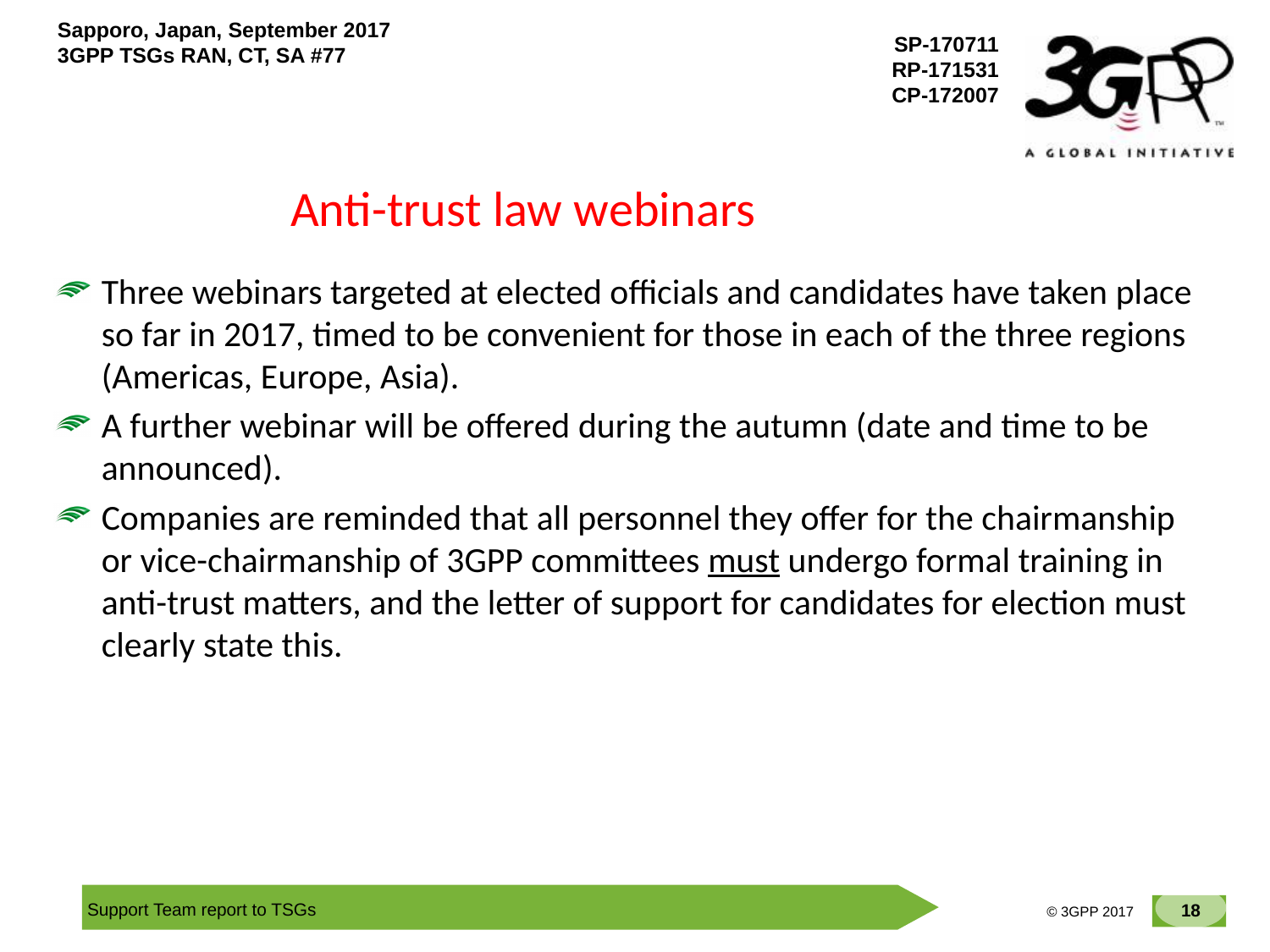

Anti-trust law webinars
Three webinars targeted at elected officials and candidates have taken place so far in 2017, timed to be convenient for those in each of the three regions (Americas, Europe, Asia).
A further webinar will be offered during the autumn (date and time to be announced).
Companies are reminded that all personnel they offer for the chairmanship or vice-chairmanship of 3GPP committees must undergo formal training in anti-trust matters, and the letter of support for candidates for election must clearly state this.